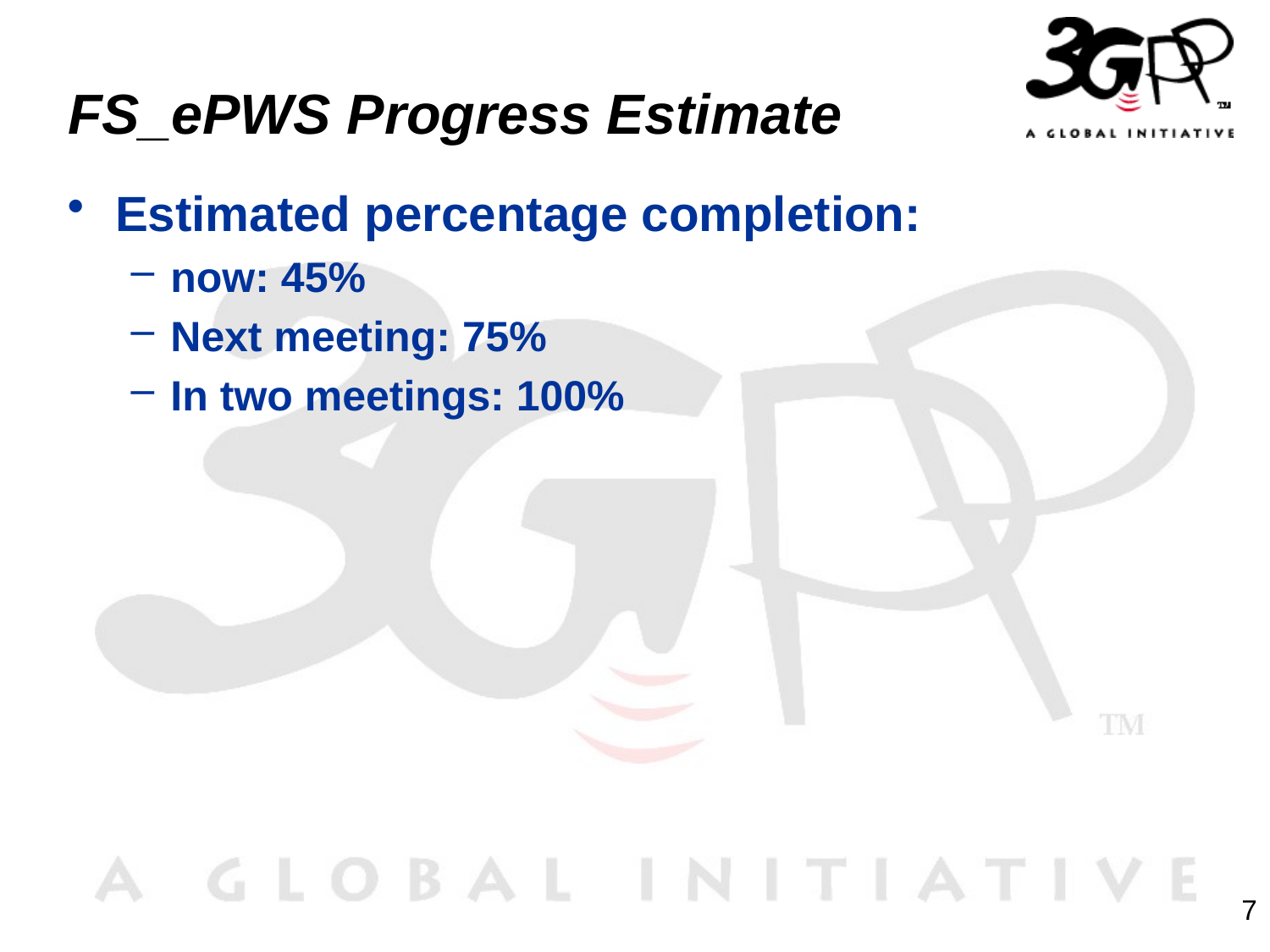

# FS_ePWS Progress Estimate
Estimated percentage completion:
now: 45%
Next meeting: 75%
In two meetings: 100%
7